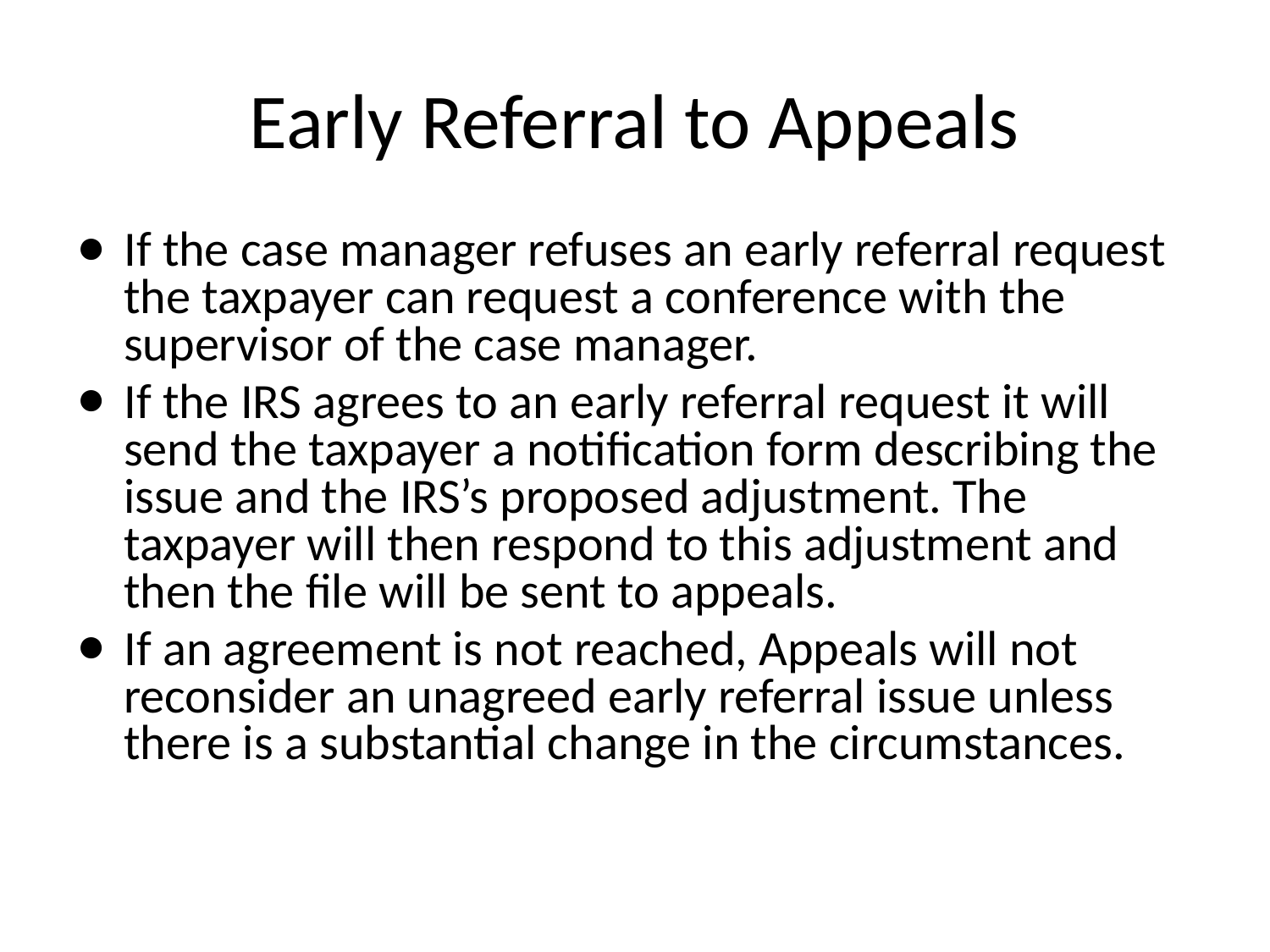

# Early Referral to Appeals
If the case manager refuses an early referral request the taxpayer can request a conference with the supervisor of the case manager.
If the IRS agrees to an early referral request it will send the taxpayer a notification form describing the issue and the IRS’s proposed adjustment. The taxpayer will then respond to this adjustment and then the file will be sent to appeals.
If an agreement is not reached, Appeals will not reconsider an unagreed early referral issue unless there is a substantial change in the circumstances.